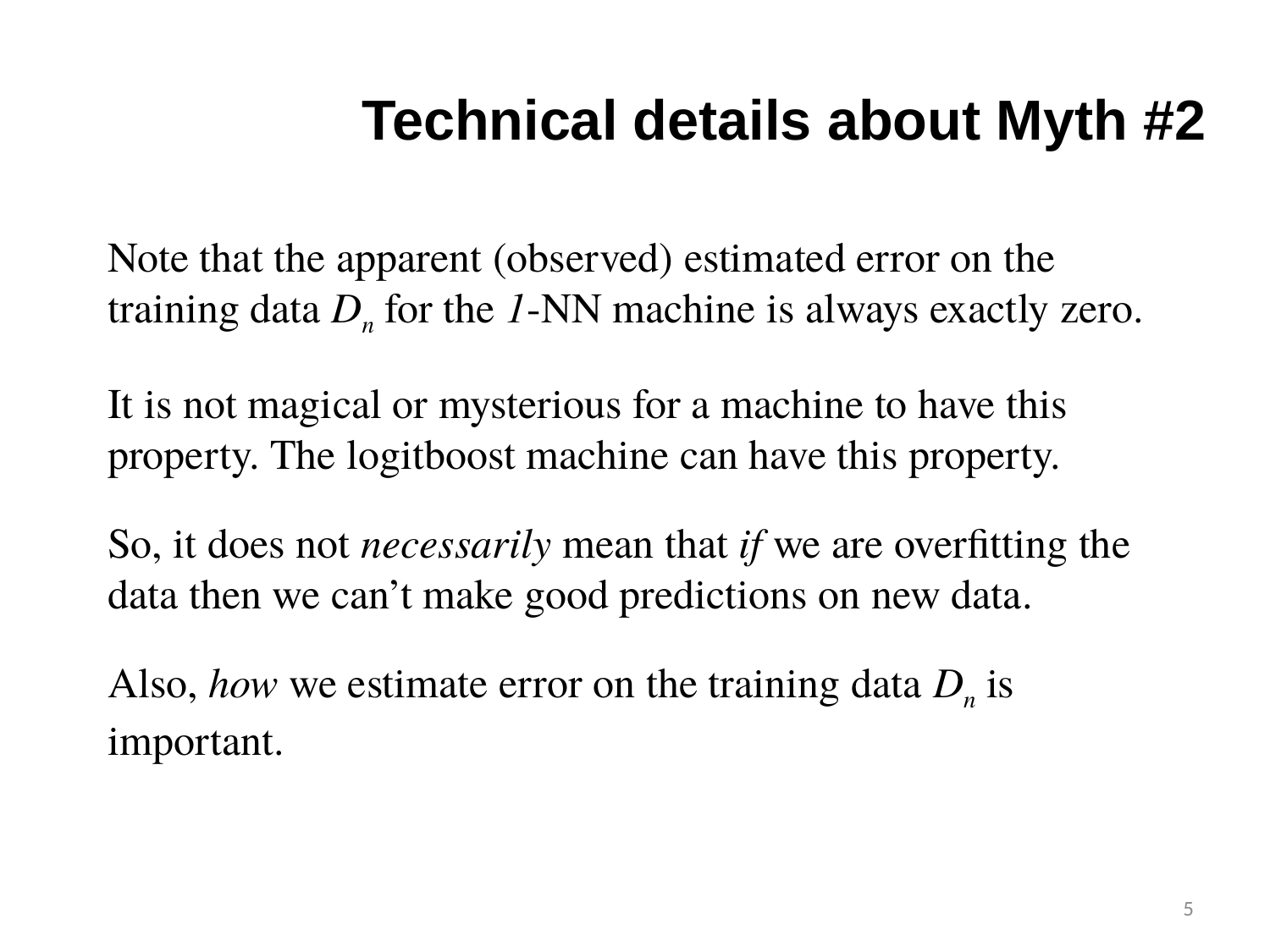

# Technical details about Myth #2
Note that the apparent (observed) estimated error on the training data Dn for the 1-NN machine is always exactly zero.

It is not magical or mysterious for a machine to have this property. The logitboost machine can have this property.

So, it does not necessarily mean that if we are overfitting the data then we can’t make good predictions on new data.

Also, how we estimate error on the training data Dn is important.

5